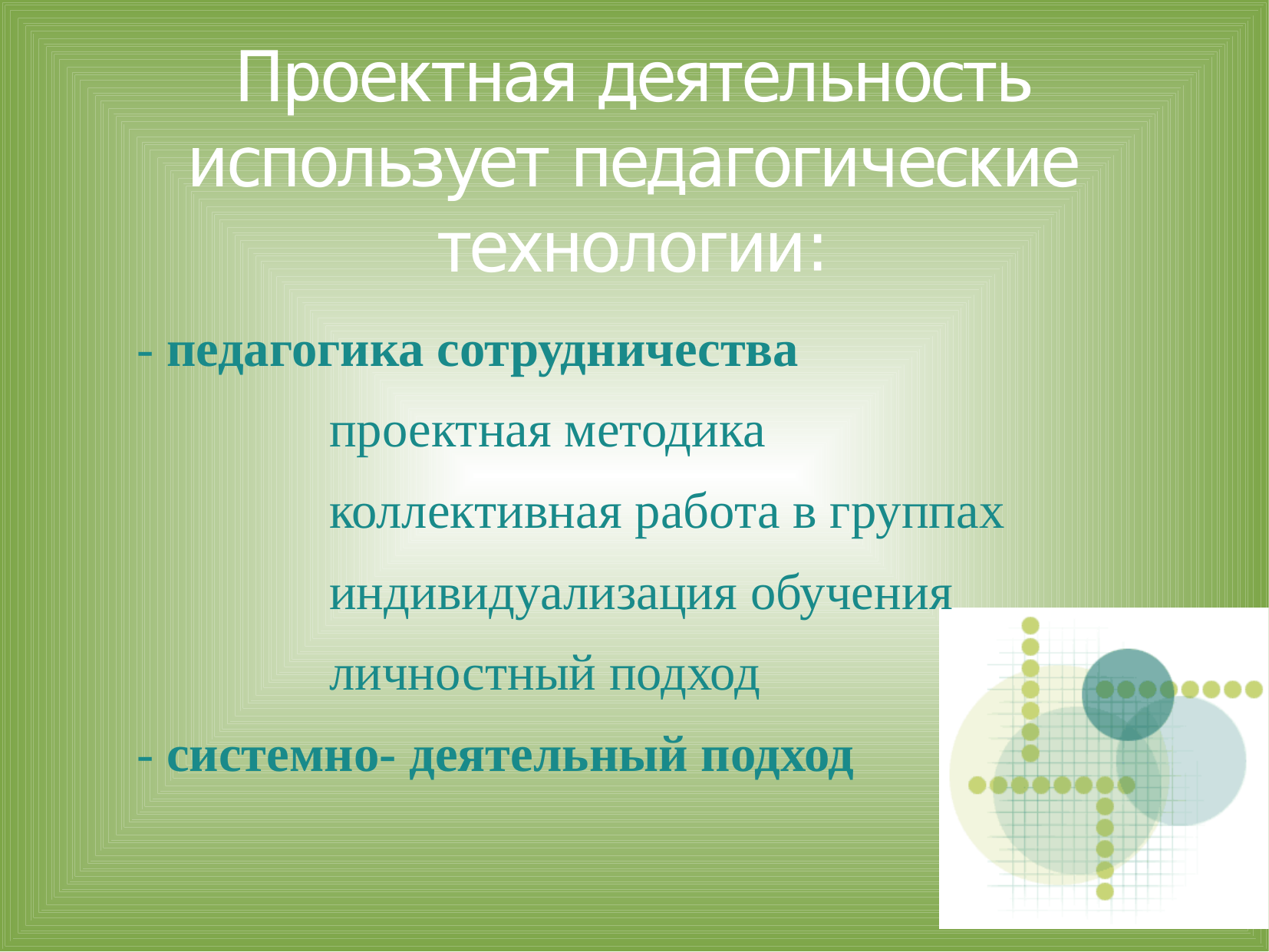

Проектная деятельность использует педагогические технологии:
- педагогика сотрудничества
               проектная методика
               коллективная работа в группах
               индивидуализация обучения
               личностный подход
- системно- деятельный подход